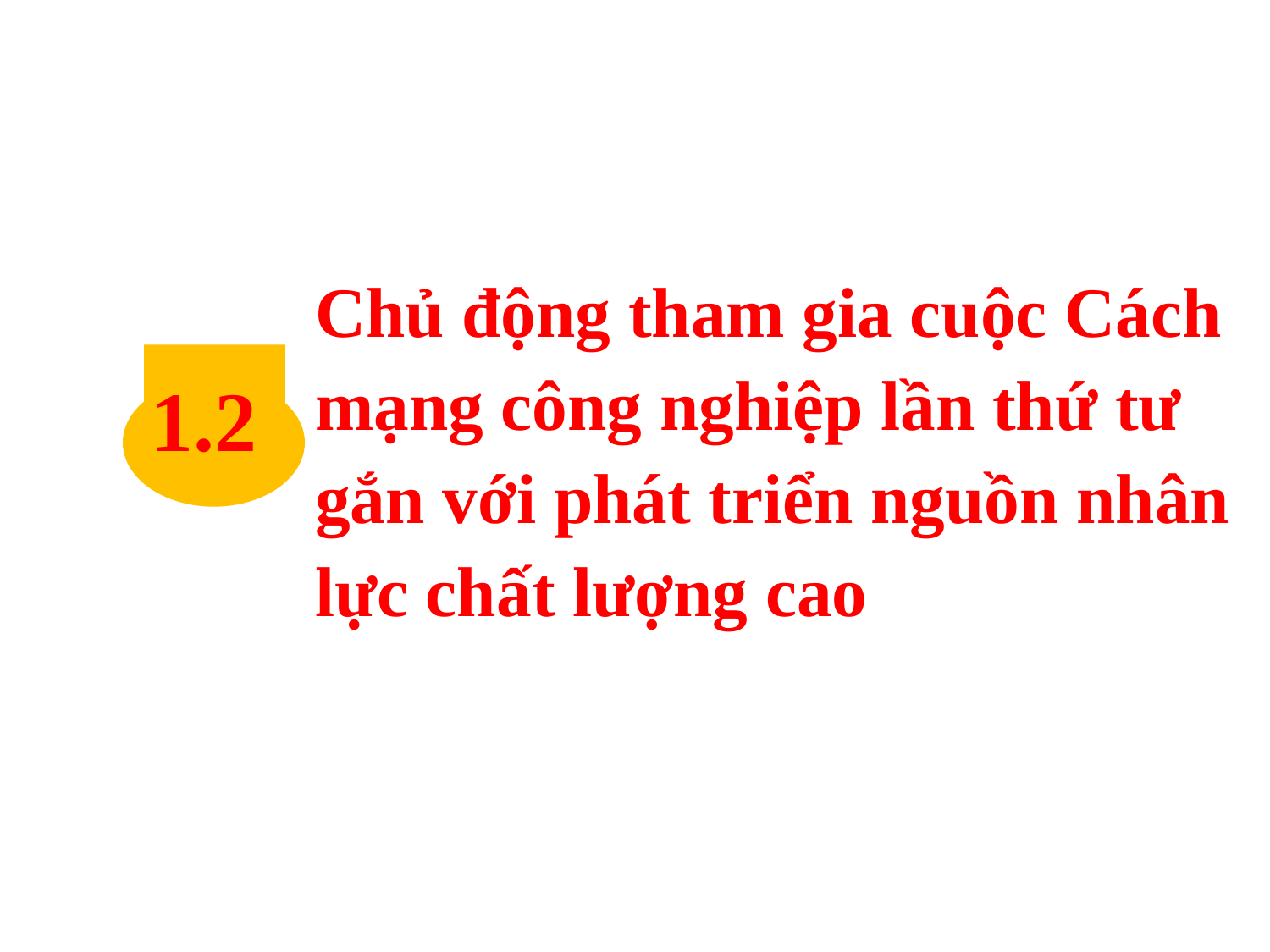

Chủ động tham gia cuộc Cách mạng công nghiệp lần thứ tư gắn với phát triển nguồn nhân lực chất lượng cao
1.2